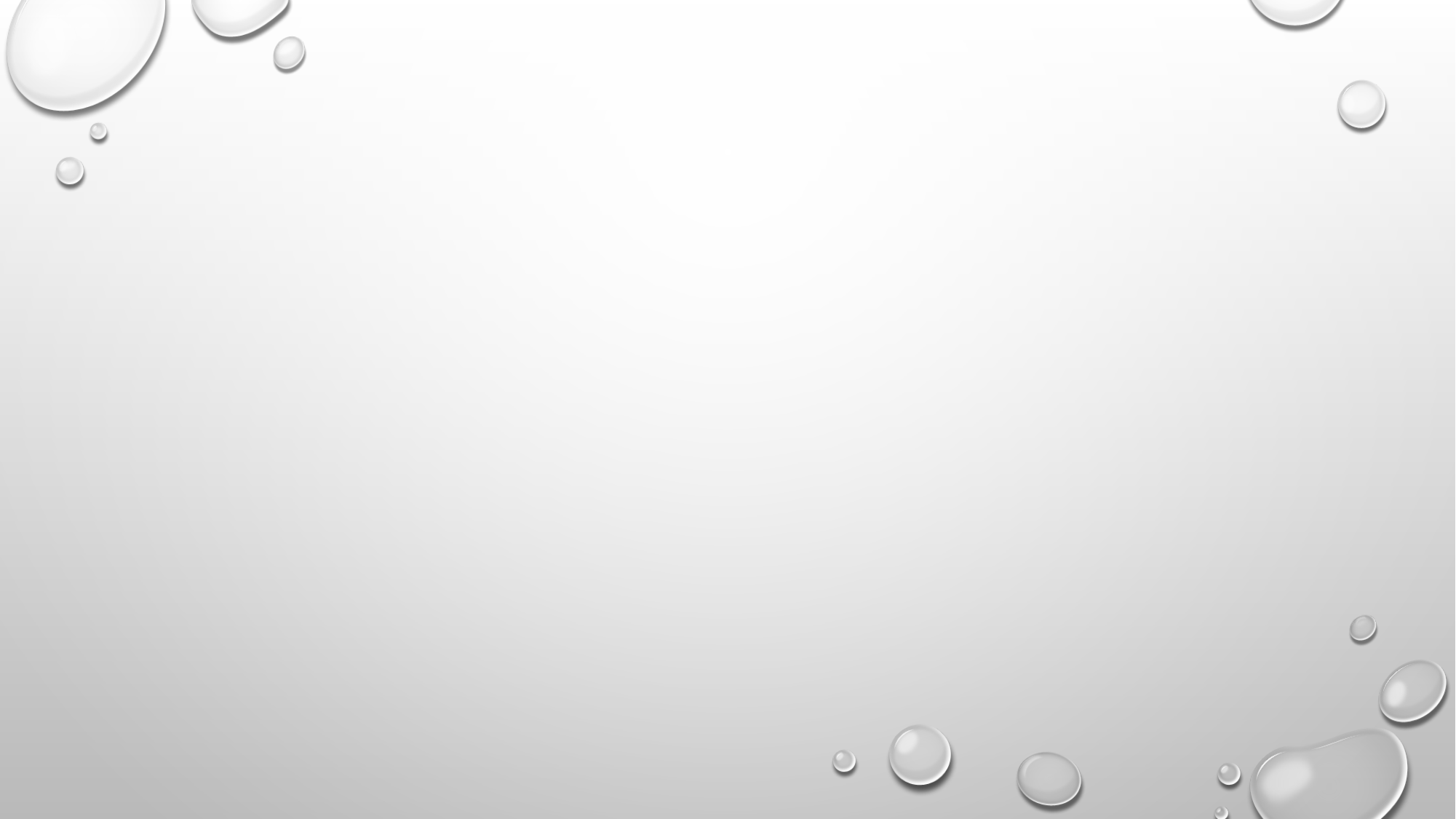

ЧИТАТЕЛЬСКАЯ ГРАМОТНОСТЬ – это базовый навык функциональной грамотности.
Это способность интерпретировать тексты, анализировать и находить их смысл и значение.